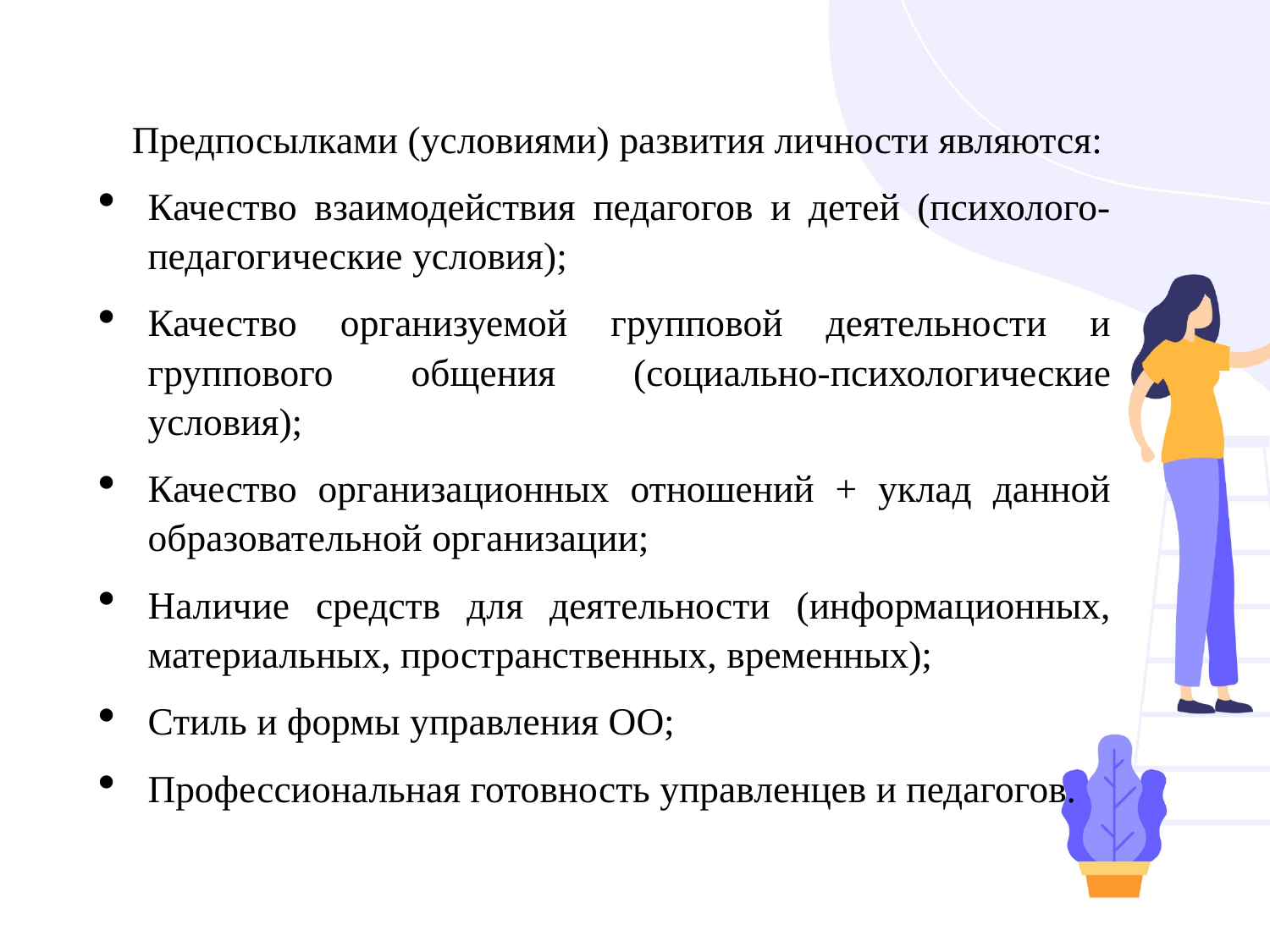

Предпосылками (условиями) развития личности являются:
Качество взаимодействия педагогов и детей (психолого-педагогические условия);
Качество организуемой групповой деятельности и группового общения (социально-психологические условия);
Качество организационных отношений + уклад данной образовательной организации;
Наличие средств для деятельности (информационных, материальных, пространственных, временных);
Стиль и формы управления ОО;
Профессиональная готовность управленцев и педагогов.